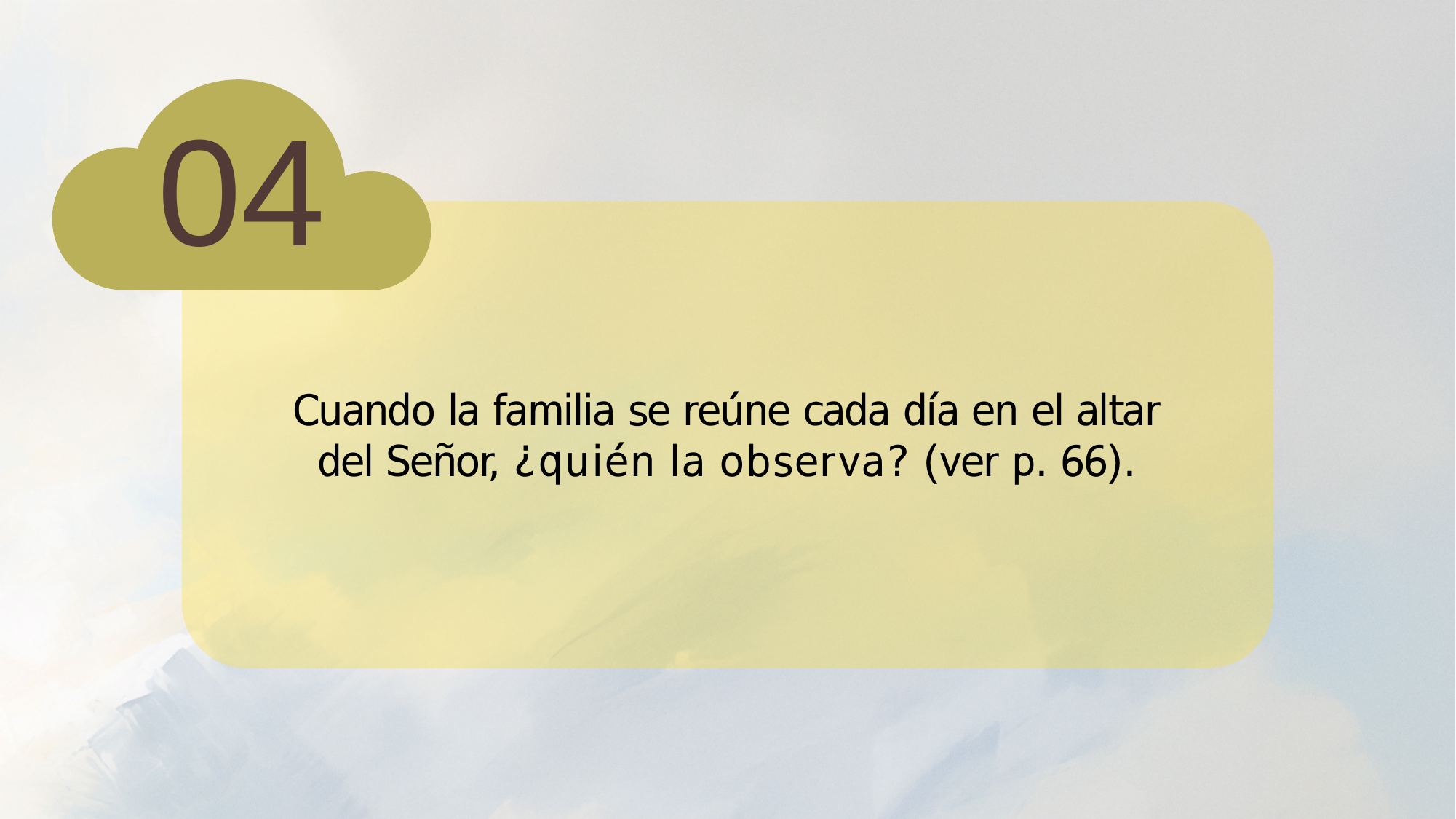

04

Cuando la familia se reúne cada día en el altar del Señor, ¿quién la observa? (ver p. 66).